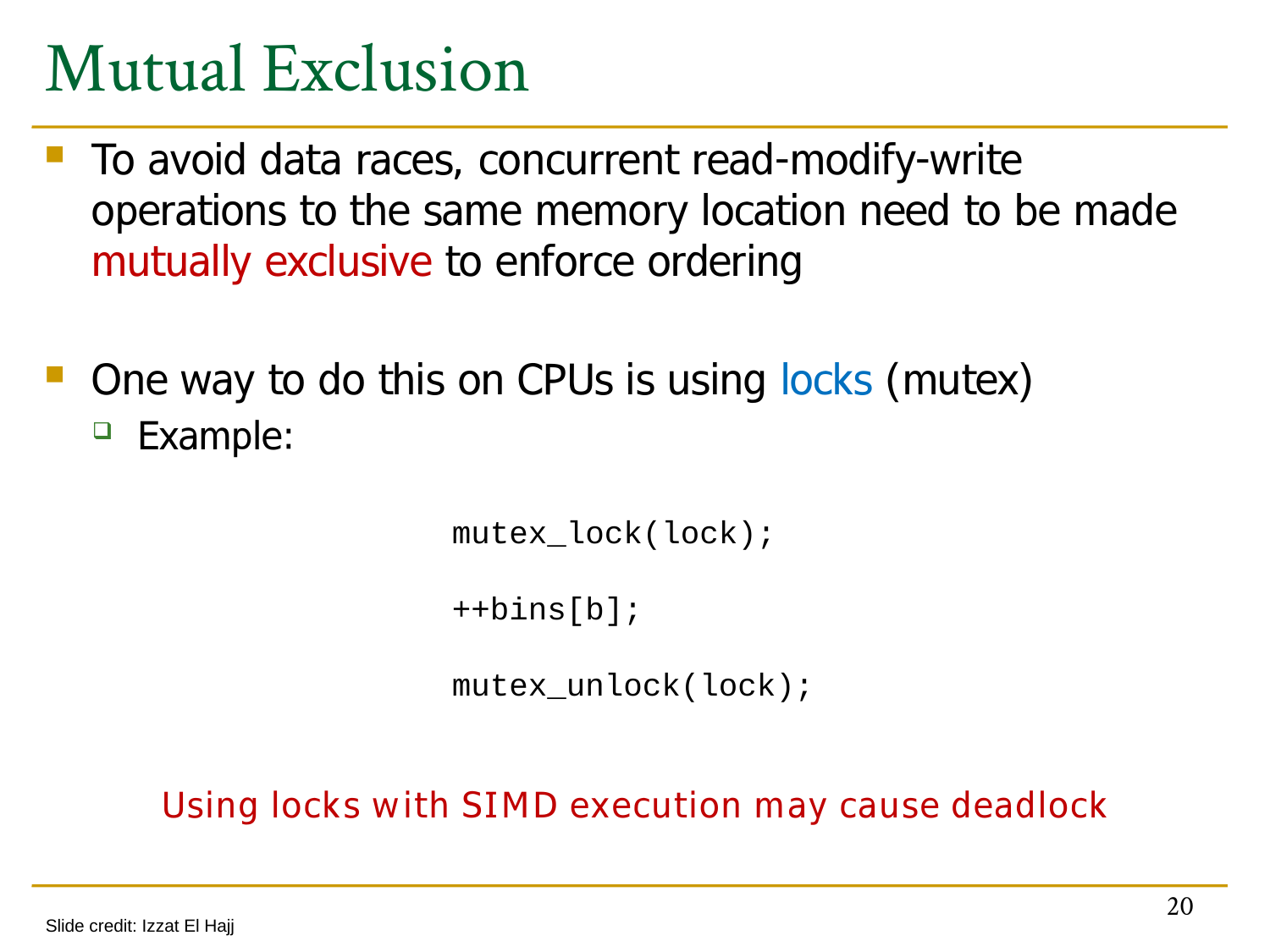

# Mutual Exclusion
To avoid data races, concurrent read-modify-write operations to the same memory location need to be made mutually exclusive to enforce ordering

One way to do this on CPUs is using locks (mutex)
Example:
mutex_lock(lock);

++bins[b];

mutex_unlock(lock);
Using locks with SIMD execution may cause deadlock
20
Slide credit: Izzat El Hajj